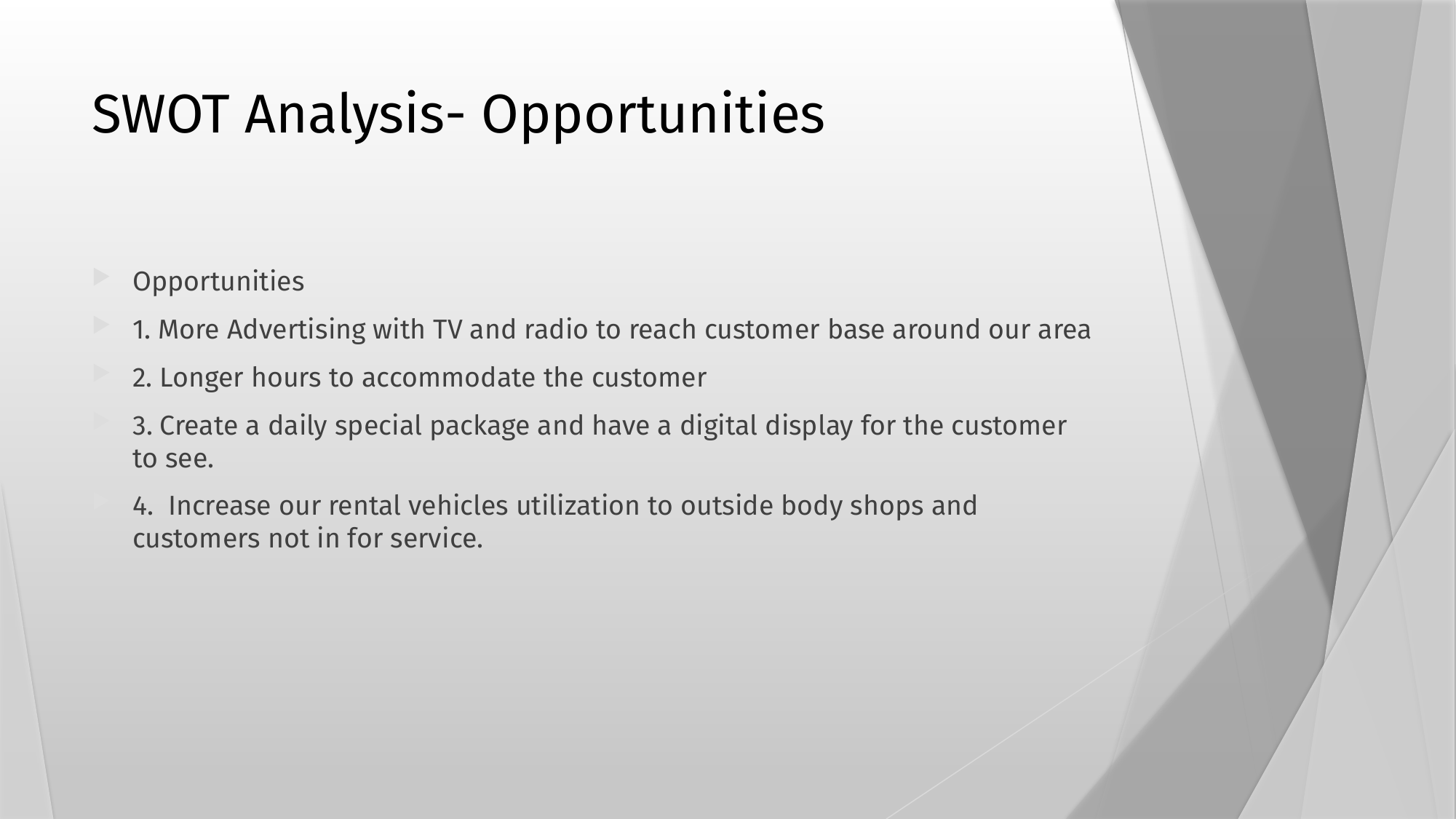

# SWOT Analysis- Opportunities
Opportunities
1. More Advertising with TV and radio to reach customer base around our area
2. Longer hours to accommodate the customer
3. Create a daily special package and have a digital display for the customer to see.
4.  Increase our rental vehicles utilization to outside body shops and customers not in for service.